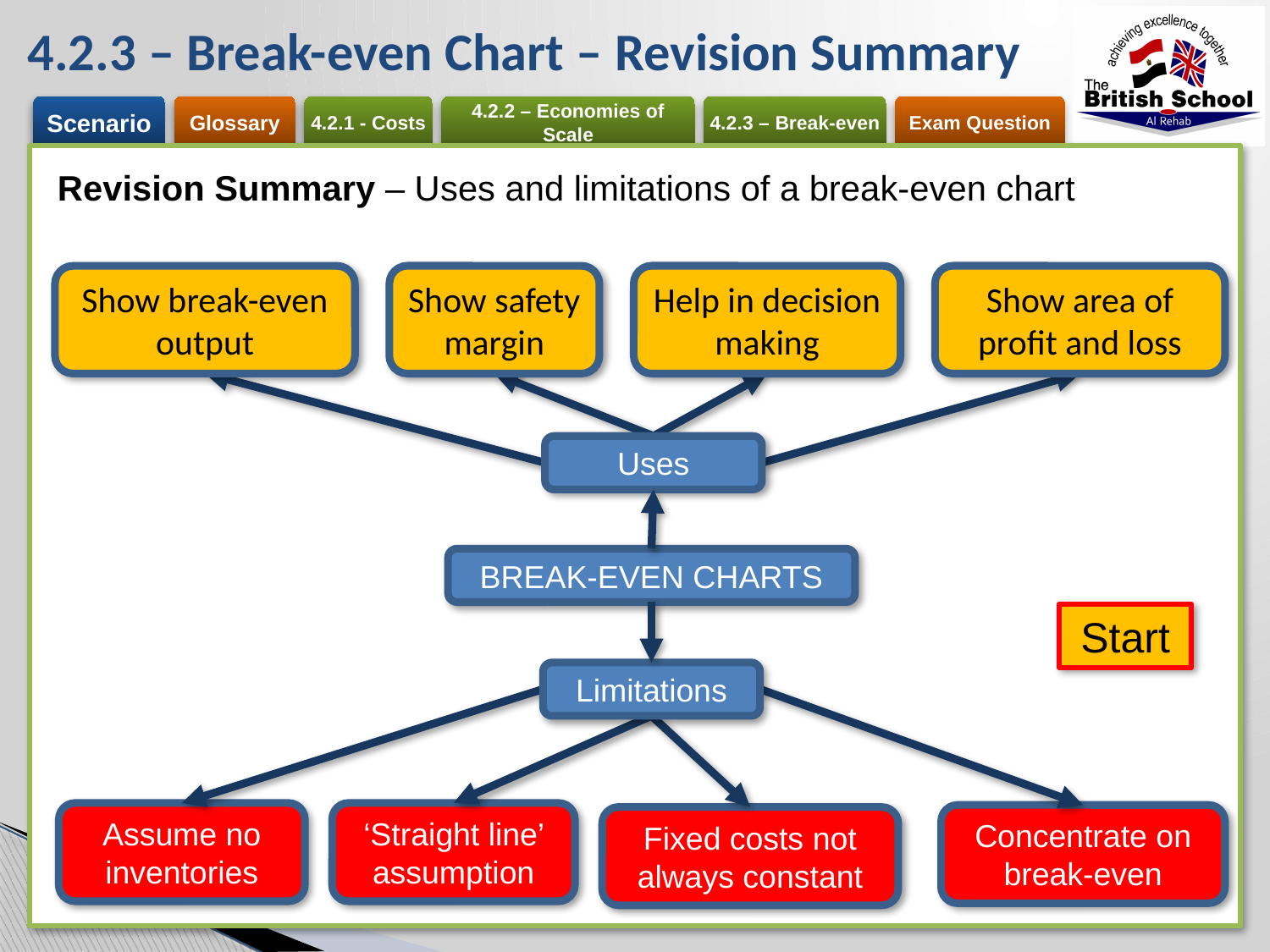

# 4.2.3 – Break-even Chart – Revision Summary
Revision Summary – Uses and limitations of a break-even chart
Show break-even output
Show safety margin
Help in decision making
Show area of profit and loss
Uses
BREAK-EVEN CHARTS
Limitations
Start
Assume no inventories
Concentrate on break-even
‘Straight line’ assumption
Fixed costs not always constant